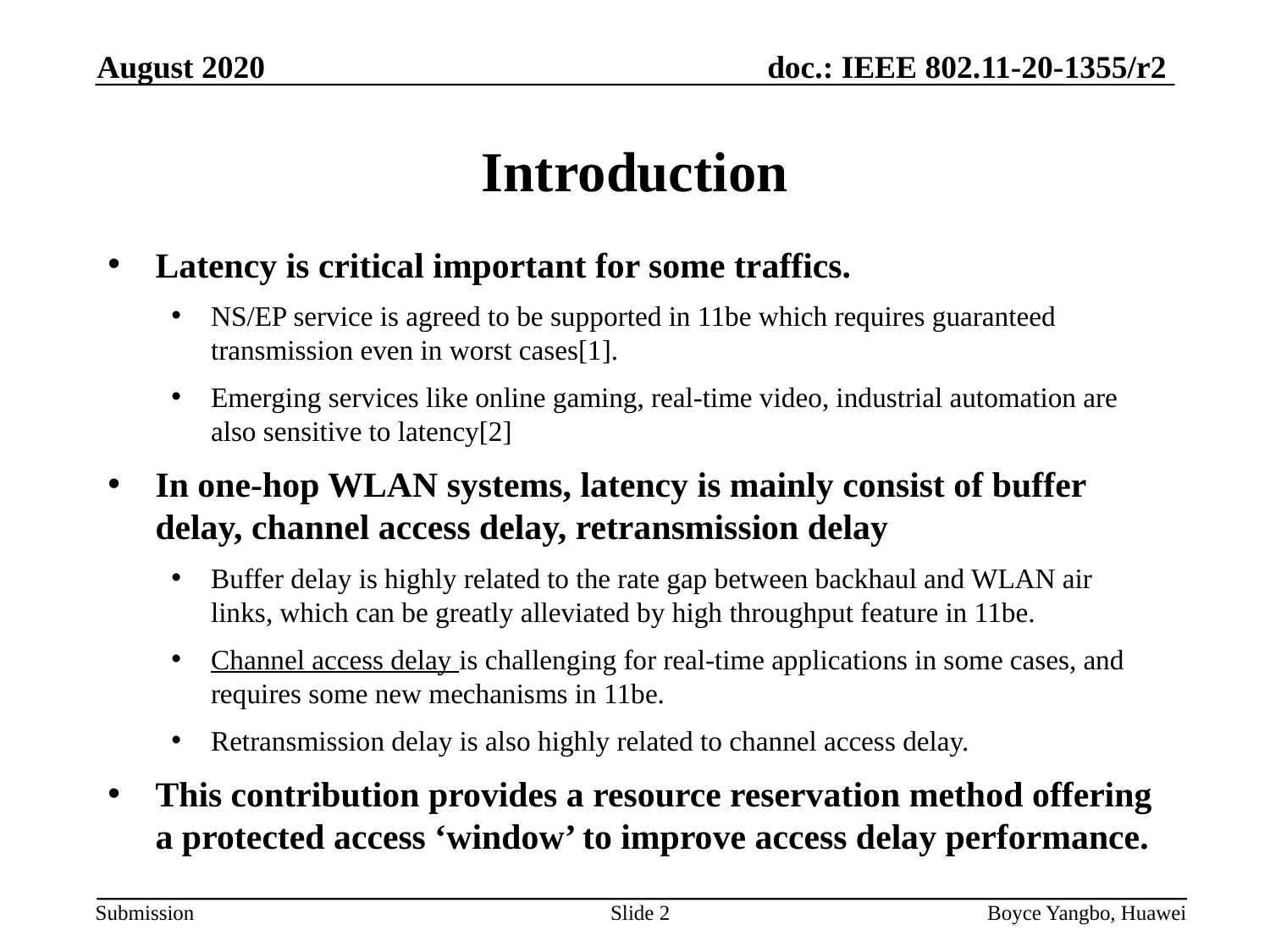

August 2020
# Introduction
Latency is critical important for some traffics.
NS/EP service is agreed to be supported in 11be which requires guaranteed transmission even in worst cases[1].
Emerging services like online gaming, real-time video, industrial automation are also sensitive to latency[2]
In one-hop WLAN systems, latency is mainly consist of buffer delay, channel access delay, retransmission delay
Buffer delay is highly related to the rate gap between backhaul and WLAN air links, which can be greatly alleviated by high throughput feature in 11be.
Channel access delay is challenging for real-time applications in some cases, and requires some new mechanisms in 11be.
Retransmission delay is also highly related to channel access delay.
This contribution provides a resource reservation method offering a protected access ‘window’ to improve access delay performance.
Slide 2
Boyce Yangbo, Huawei